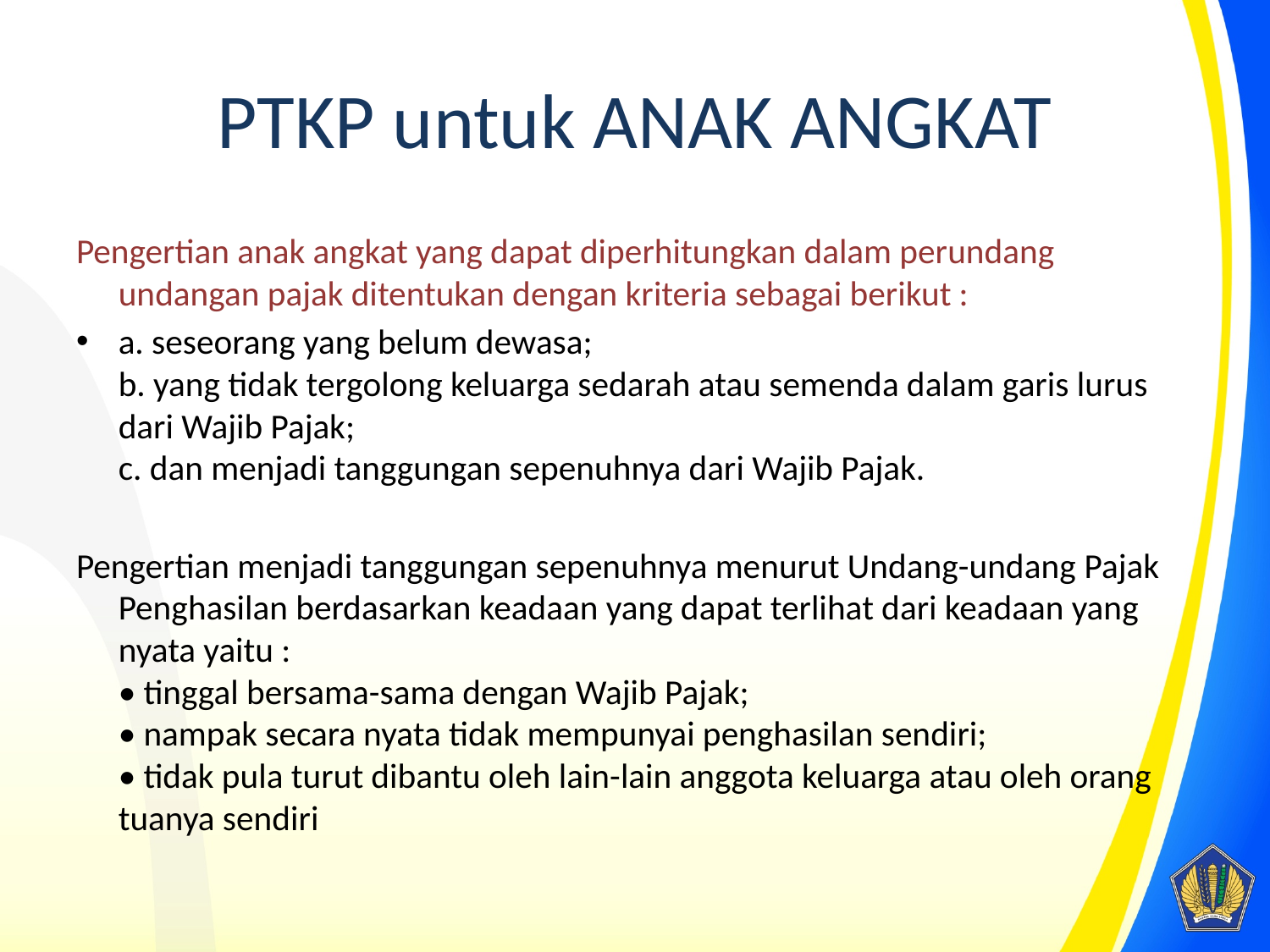

# PTKP untuk ANAK ANGKAT
Pengertian anak angkat yang dapat diperhitungkan dalam perundang undangan pajak ditentukan dengan kriteria sebagai berikut :
a. seseorang yang belum dewasa;
b. yang tidak tergolong keluarga sedarah atau semenda dalam garis lurus dari Wajib Pajak;
c. dan menjadi tanggungan sepenuhnya dari Wajib Pajak.

Pengertian menjadi tanggungan sepenuhnya menurut Undang-undang Pajak Penghasilan berdasarkan keadaan yang dapat terlihat dari keadaan yang nyata yaitu :
• tinggal bersama-sama dengan Wajib Pajak;
• nampak secara nyata tidak mempunyai penghasilan sendiri;
• tidak pula turut dibantu oleh lain-lain anggota keluarga atau oleh orang tuanya sendiri